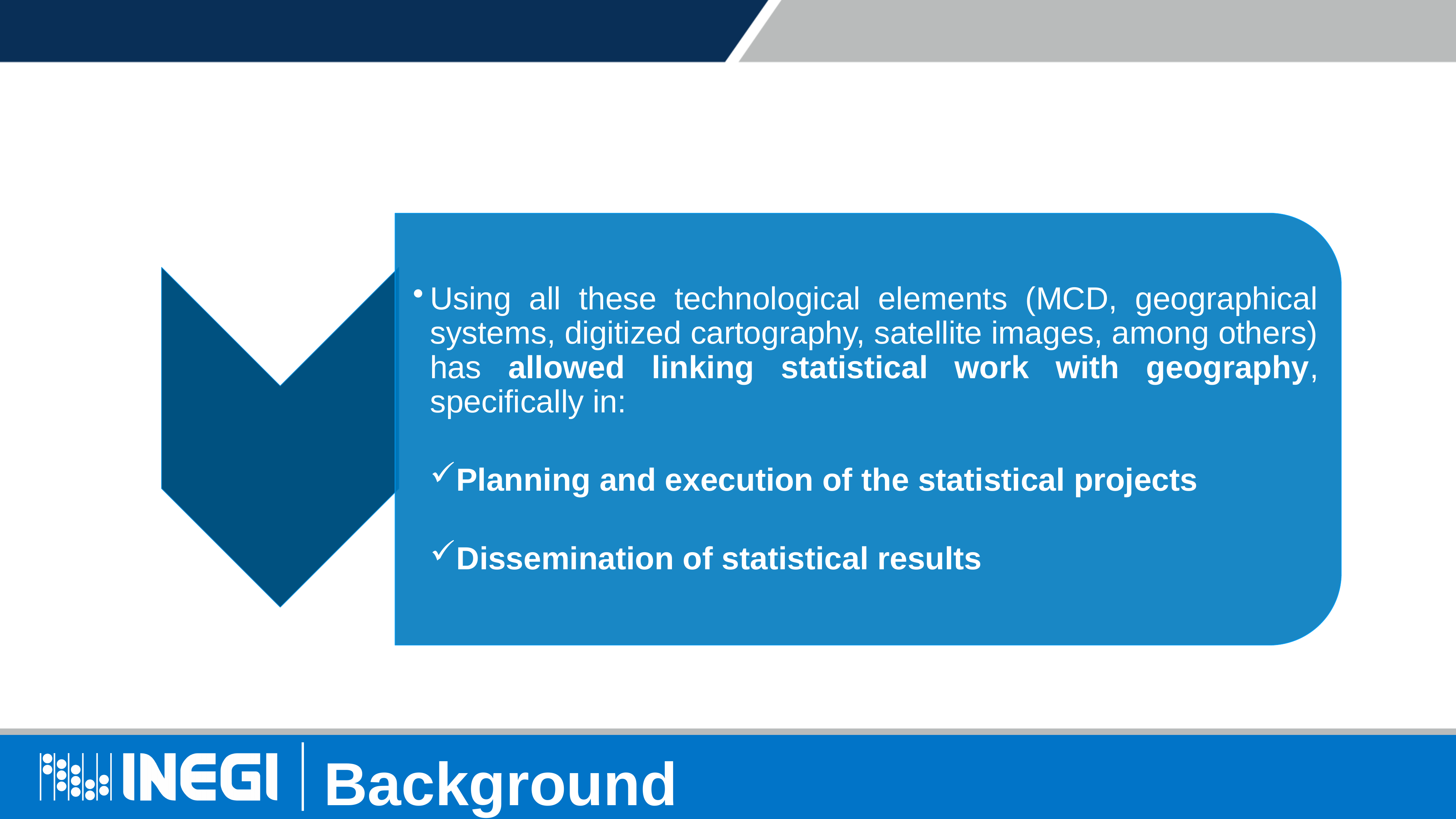

Using all these technological elements (MCD, geographical systems, digitized cartography, satellite images, among others) has allowed linking statistical work with geography, specifically in:

Planning and execution of the statistical projects

Dissemination of statistical results
#
Background